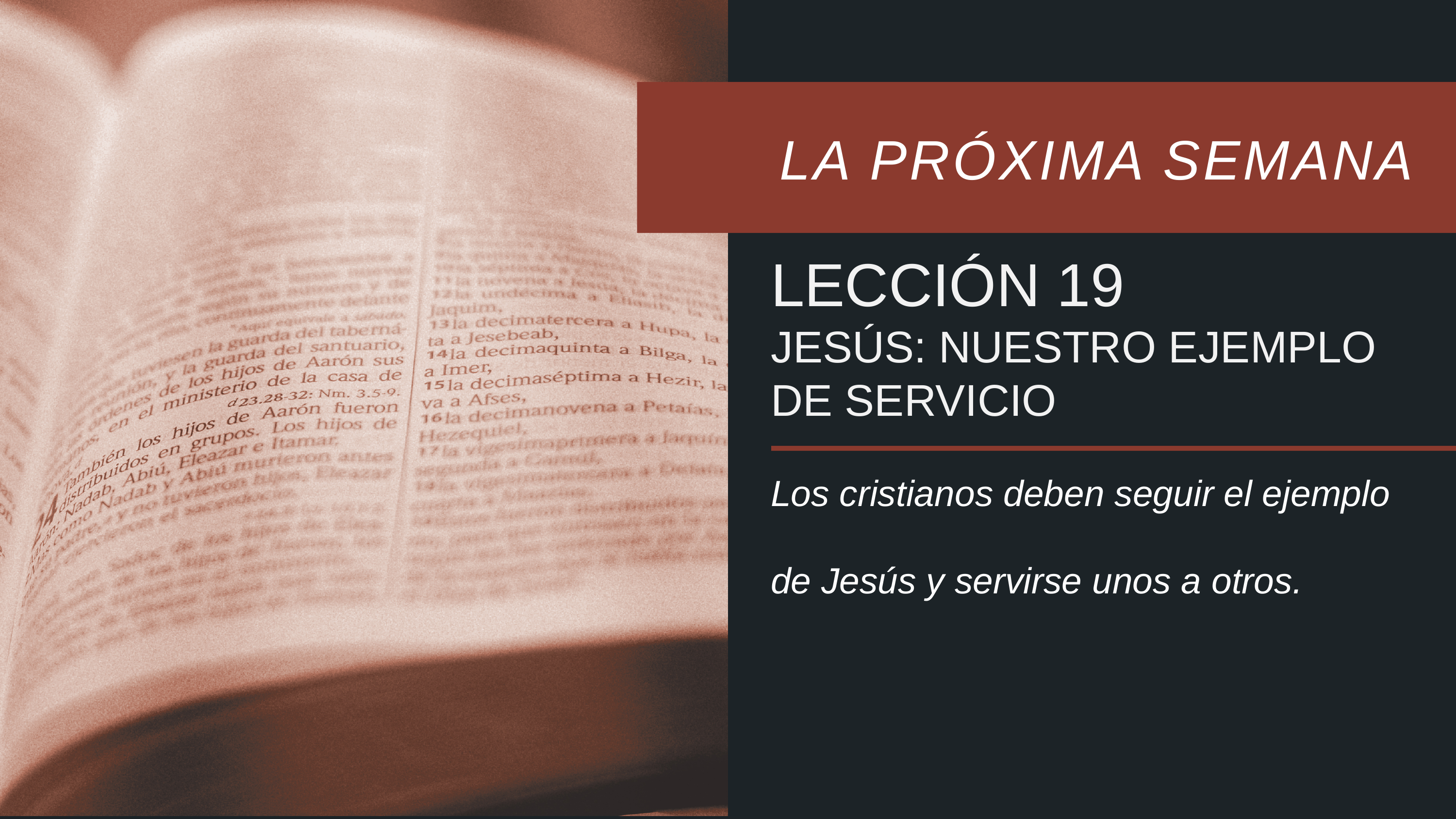

LECCIÓN 19
JESÚS: NUESTRO EJEMPLO
DE SERVICIO
Los cristianos deben seguir el ejemplo
de Jesús y servirse unos a otros.